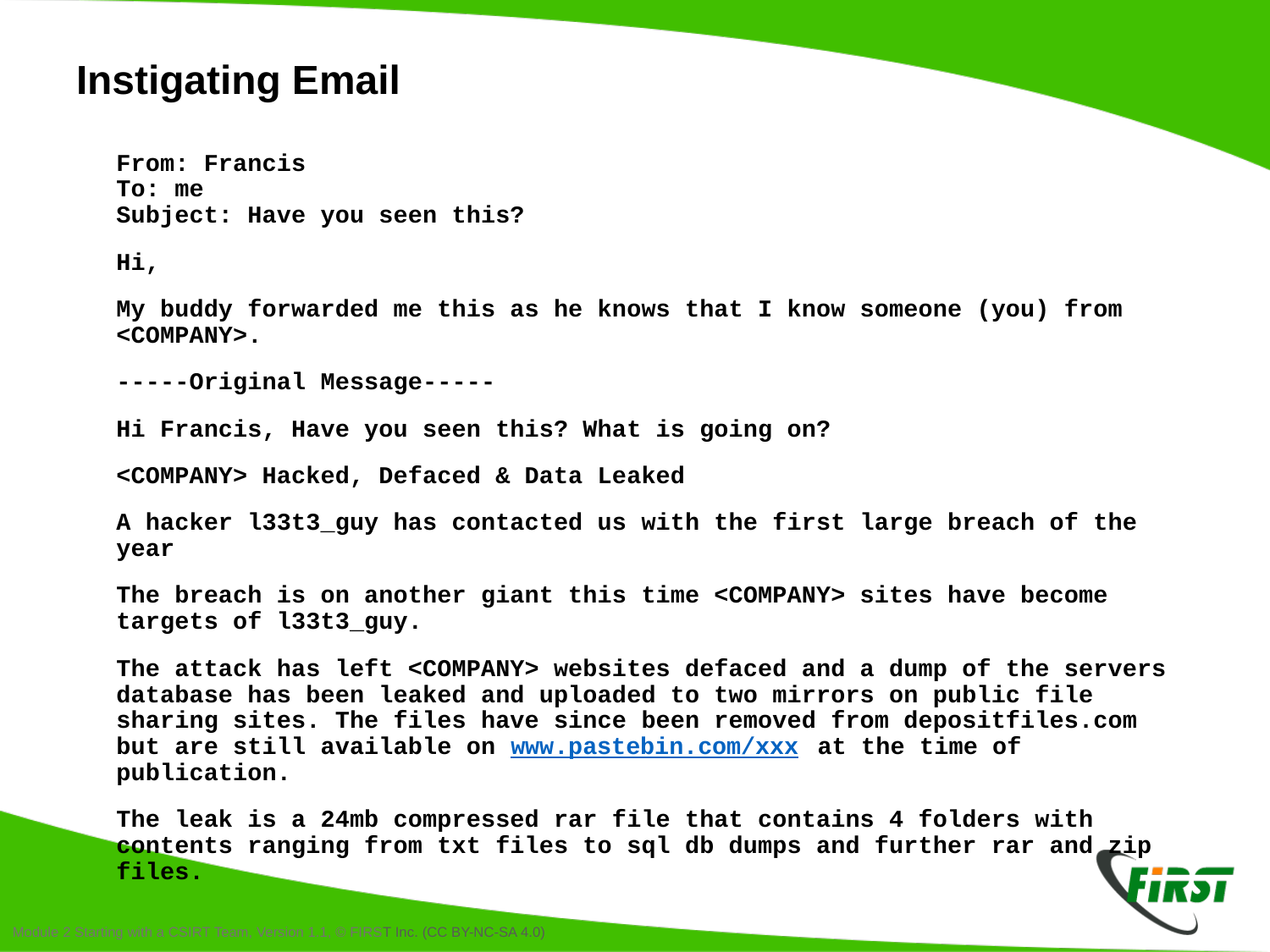

# Instigating Email
From: Francis
To: me
Subject: Have you seen this?
Hi,
My buddy forwarded me this as he knows that I know someone (you) from <COMPANY>.
-----Original Message-----
Hi Francis, Have you seen this? What is going on?
<COMPANY> Hacked, Defaced & Data Leaked
A hacker l33t3_guy has contacted us with the first large breach of the year
The breach is on another giant this time <COMPANY> sites have become targets of l33t3_guy.
The attack has left <COMPANY> websites defaced and a dump of the servers database has been leaked and uploaded to two mirrors on public file sharing sites. The files have since been removed from depositfiles.com but are still available on www.pastebin.com/xxx at the time of publication.
The leak is a 24mb compressed rar file that contains 4 folders with contents ranging from txt files to sql db dumps and further rar and zip files.